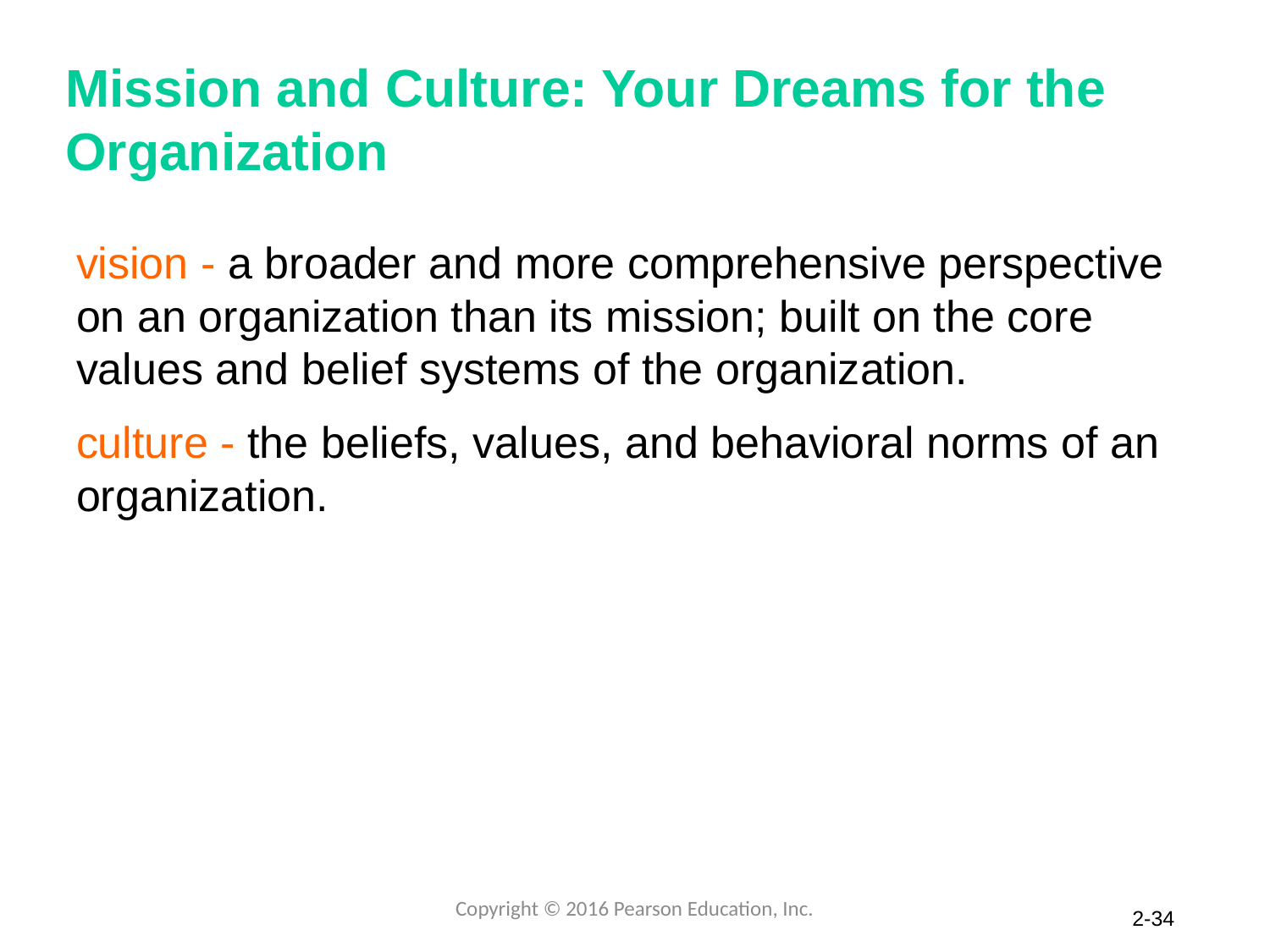

# Mission and Culture: Your Dreams for the Organization
vision - a broader and more comprehensive perspective on an organization than its mission; built on the core values and belief systems of the organization.

culture - the beliefs, values, and behavioral norms of an organization.
Copyright © 2016 Pearson Education, Inc.